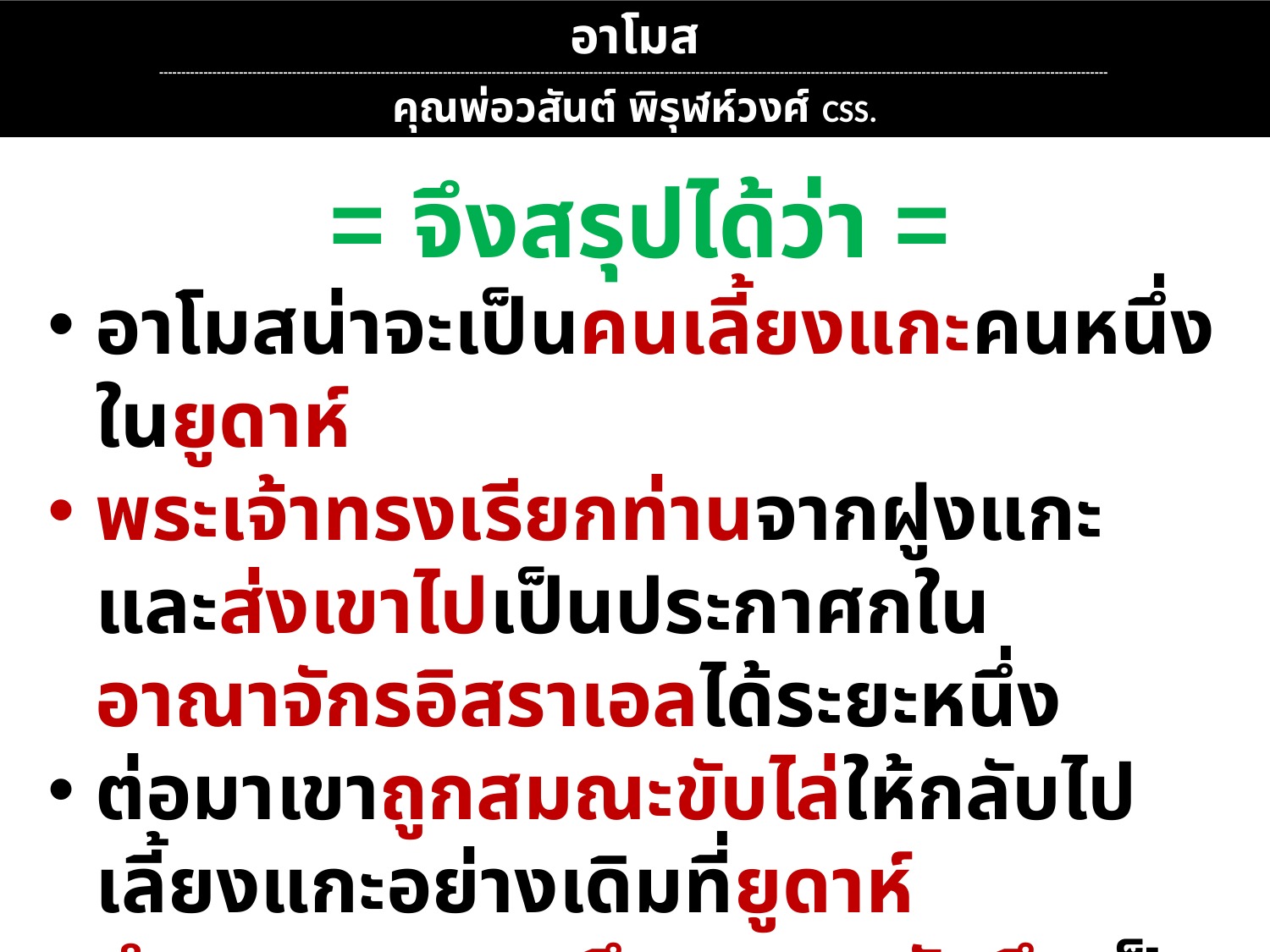

อาโมส
----------------------------------------------------------------------------------------------------------------------------------------------------------------------------------------------------------------------
คุณพ่อวสันต์ พิรุฬห์วงศ์ CSS.
= จึงสรุปได้ว่า =
อาโมสน่าจะเป็นคนเลี้ยงแกะคนหนึ่งในยูดาห์
พระเจ้าทรงเรียกท่านจากฝูงแกะ และส่งเขาไปเป็นประกาศกในอาณาจักรอิสราเอลได้ระยะหนึ่ง
ต่อมาเขาถูกสมณะขับไล่ให้กลับไปเลี้ยงแกะอย่างเดิมที่ยูดาห์
คำสอนของเขา จึงอาจถูกบันทึกเป็นลายลักษณ์อักษรใน	อาณาจักรยูดาห์ก็เป็นได้